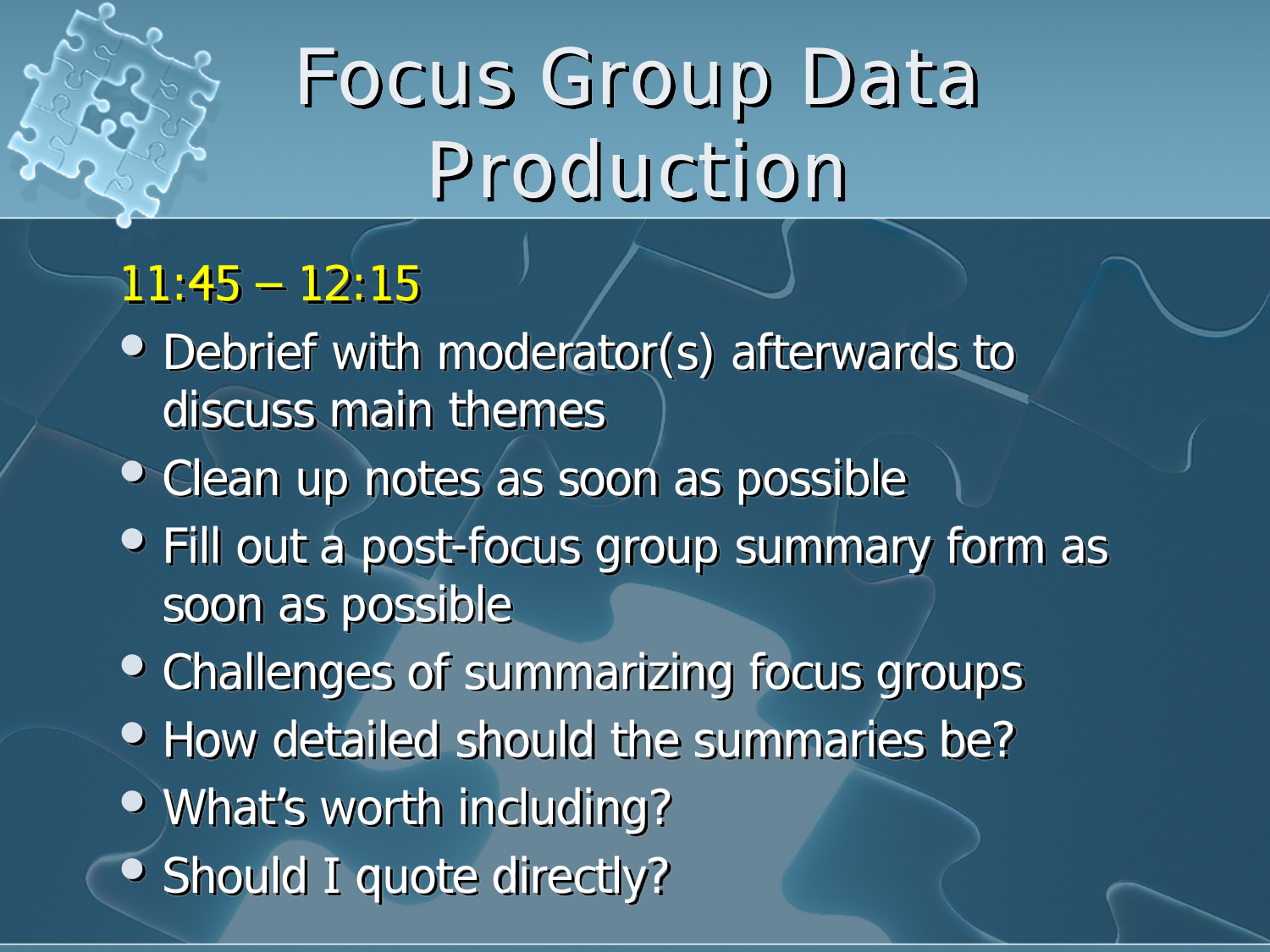

# Focus Group Data Production
11:45 – 12:15
Debrief with moderator(s) afterwards to discuss main themes
Clean up notes as soon as possible
Fill out a post-focus group summary form as soon as possible
Challenges of summarizing focus groups
How detailed should the summaries be?
What’s worth including?
Should I quote directly?